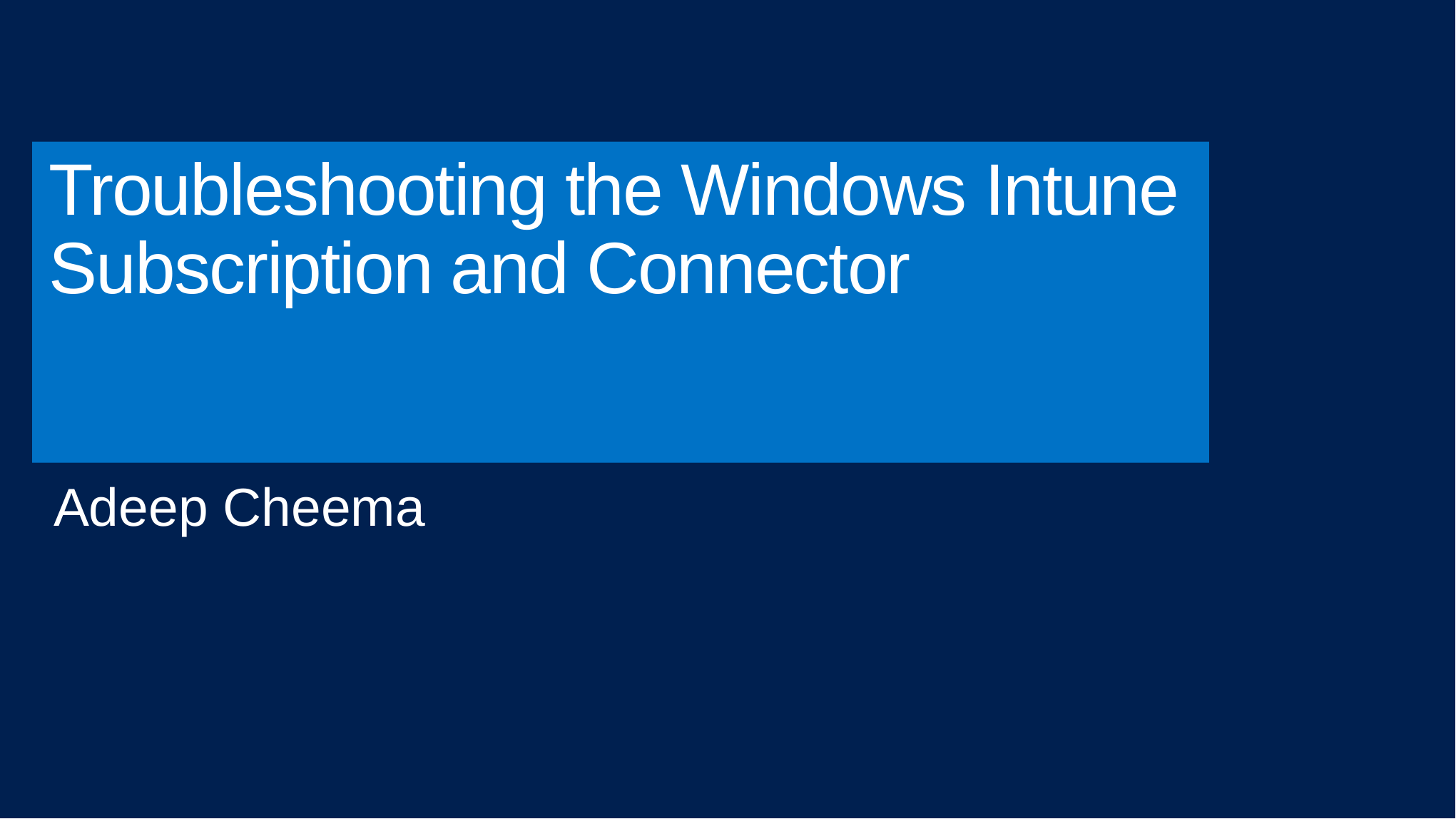

# Troubleshooting the Windows Intune Subscription and Connector
Adeep Cheema